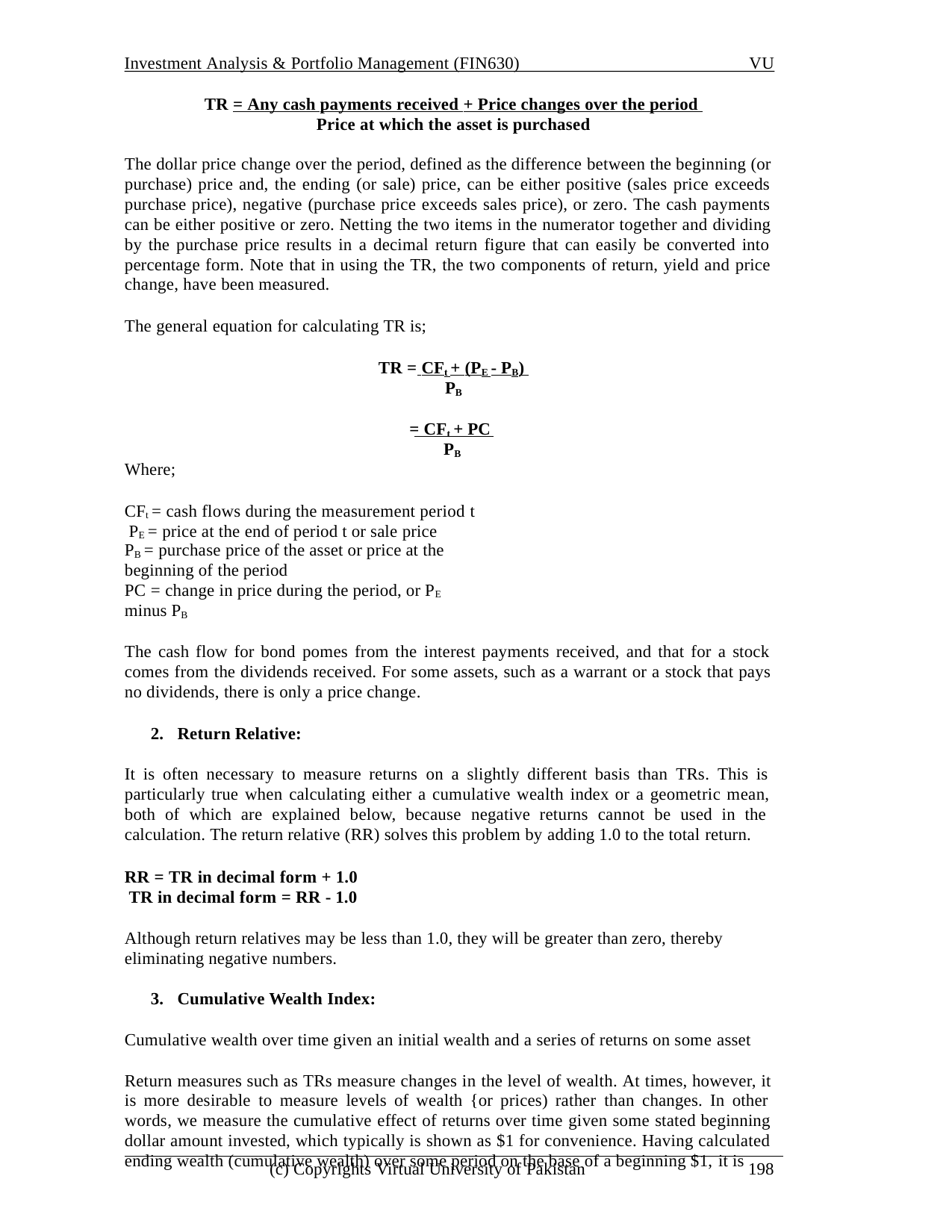

Investment Analysis & Portfolio Management (FIN630)
VU

TR = Any cash payments received + Price changes over the period  Price at which the asset is purchased

The dollar price change over the period, defined as the difference between the beginning (or  purchase) price and, the ending (or sale) price, can be either positive (sales price exceeds  purchase price), negative (purchase price exceeds sales price), or zero. The cash payments  can be either positive or zero. Netting the two items in the numerator together and dividing  by the purchase price results in a decimal return figure that can easily be converted into  percentage form. Note that in using the TR, the two components of return, yield and price  change, have been measured.

The general equation for calculating TR is;

TR = CFt + (PE - PB)  PB

= CFt + PC  PB
Where;

CFt = cash flows during the measurement period t  PE = price at the end of period t or sale price
PB = purchase price of the asset or price at the beginning of the period
PC = change in price during the period, or PE minus PB

The cash flow for bond pomes from the interest payments received, and that for a stock  comes from the dividends received. For some assets, such as a warrant or a stock that pays  no dividends, there is only a price change.

Return Relative:

It is often necessary to measure returns on a slightly different basis than TRs. This is  particularly true when calculating either a cumulative wealth index or a geometric mean,  both of which are explained below, because negative returns cannot be used in the  calculation. The return relative (RR) solves this problem by adding 1.0 to the total return.

RR = TR in decimal form + 1.0  TR in decimal form = RR - 1.0

Although return relatives may be less than 1.0, they will be greater than zero, thereby  eliminating negative numbers.

Cumulative Wealth Index:

Cumulative wealth over time given an initial wealth and a series of returns on some asset

Return measures such as TRs measure changes in the level of wealth. At times, however, it  is more desirable to measure levels of wealth {or prices) rather than changes. In other  words, we measure the cumulative effect of returns over time given some stated beginning  dollar amount invested, which typically is shown as $1 for convenience. Having calculated  ending wealth (cumulative wealth) over some period on the base of a beginning $1, it is

(c) Copyrights Virtual University of Pakistan
198